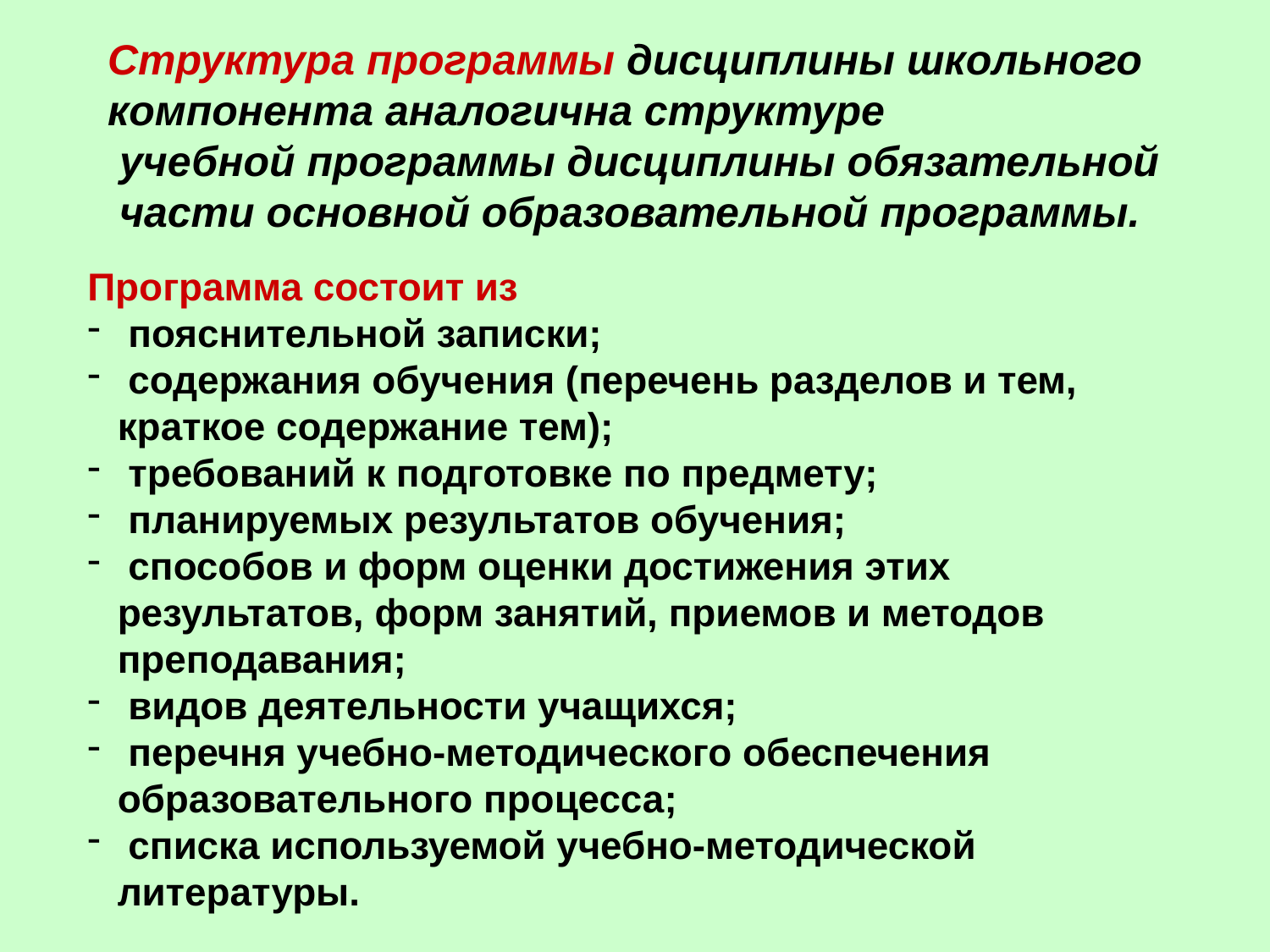

Структура программы дисциплины школьного
компонента аналогична структуре
 учебной программы дисциплины обязательной
 части основной образовательной программы.
Программа состоит из
 пояснительной записки;
 содержания обучения (перечень разделов и тем, краткое содержание тем);
 требований к подготовке по предмету;
 планируемых результатов обучения;
 способов и форм оценки достижения этих результатов, форм занятий, приемов и методов преподавания;
 видов деятельности учащихся;
 перечня учебно-методического обеспечения образовательного процесса;
 списка используемой учебно-методической литературы.